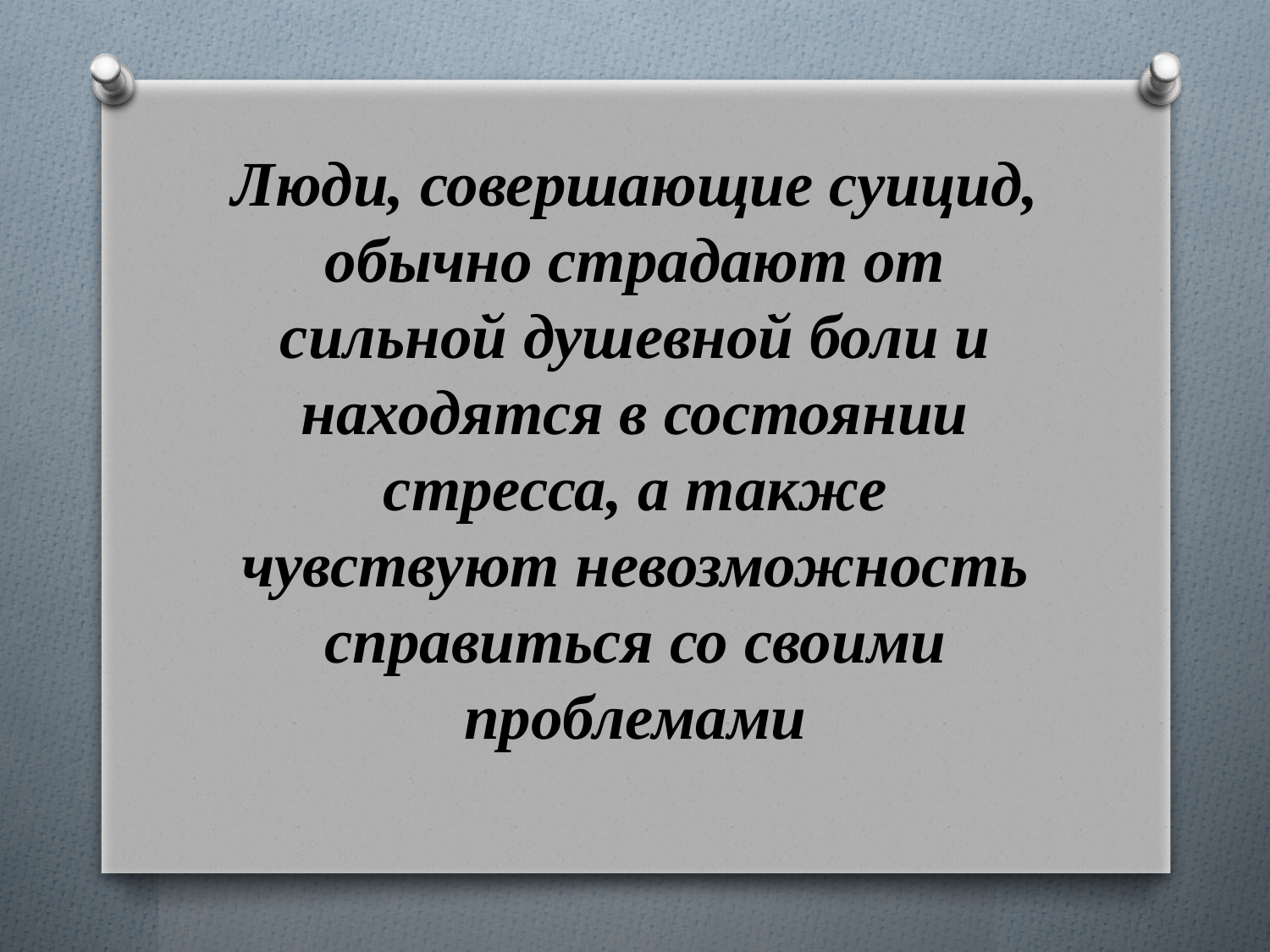

Люди, совершающие суицид, обычно страдают от сильной душевной боли и находятся в состоянии стресса, а также чувствуют невозможность справиться со своими проблемами